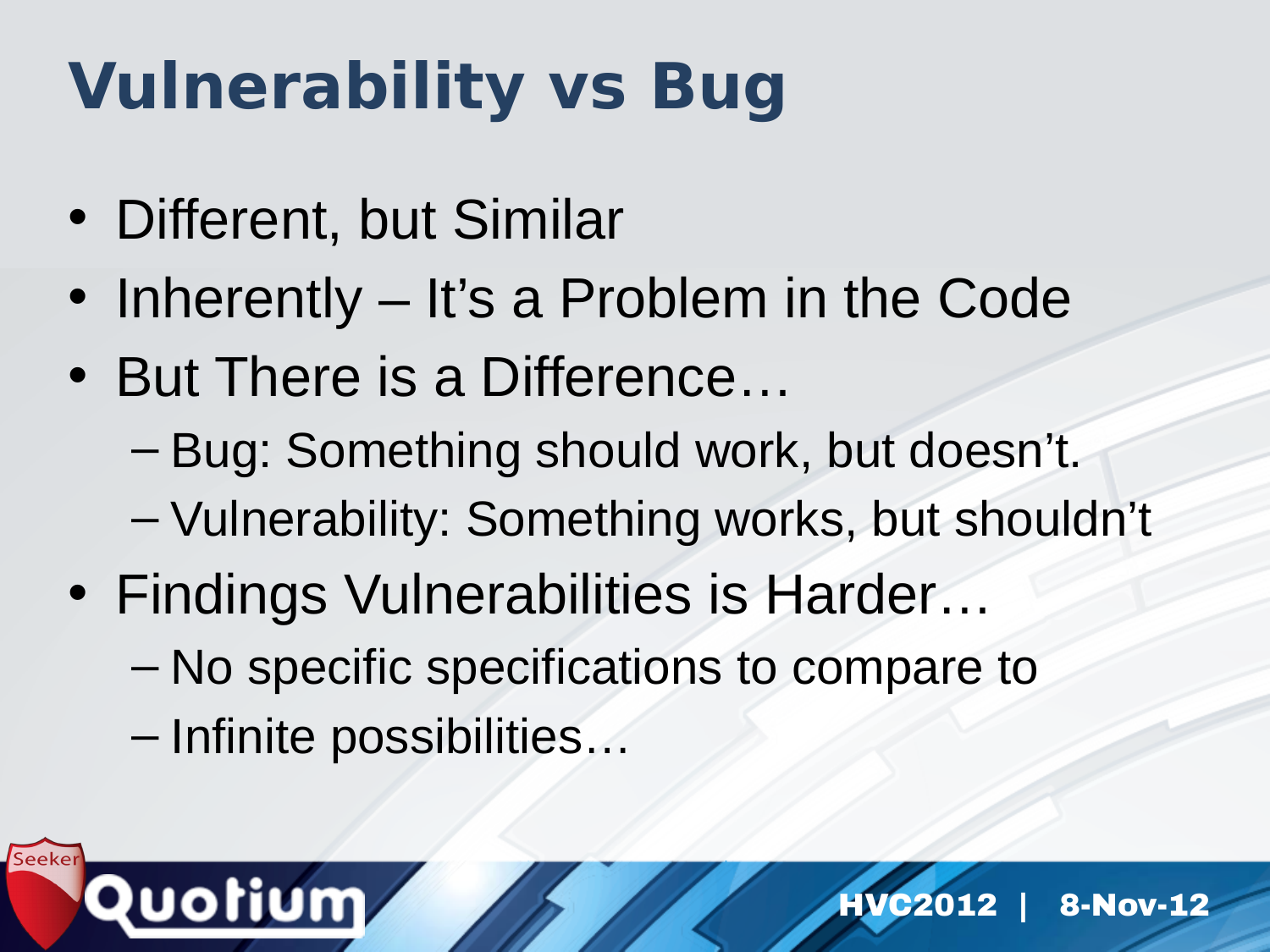

# Vulnerability vs Bug
Different, but Similar
Inherently – It’s a Problem in the Code
But There is a Difference…
Bug: Something should work, but doesn’t.
Vulnerability: Something works, but shouldn’t
Findings Vulnerabilities is Harder…
No specific specifications to compare to
Infinite possibilities…